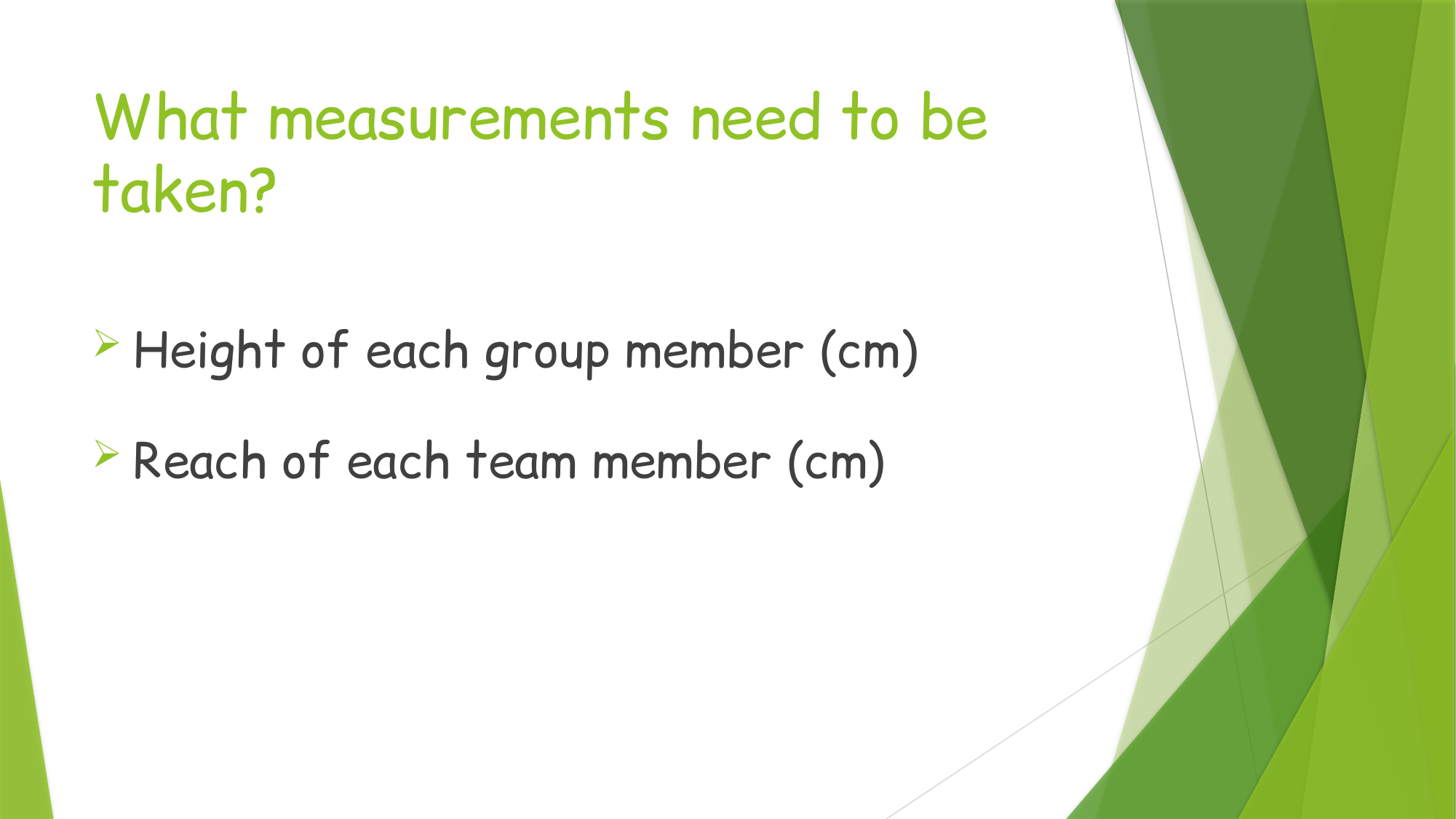

# What measurements need to be taken?

Height of each group member (cm)

Reach of each team member (cm)